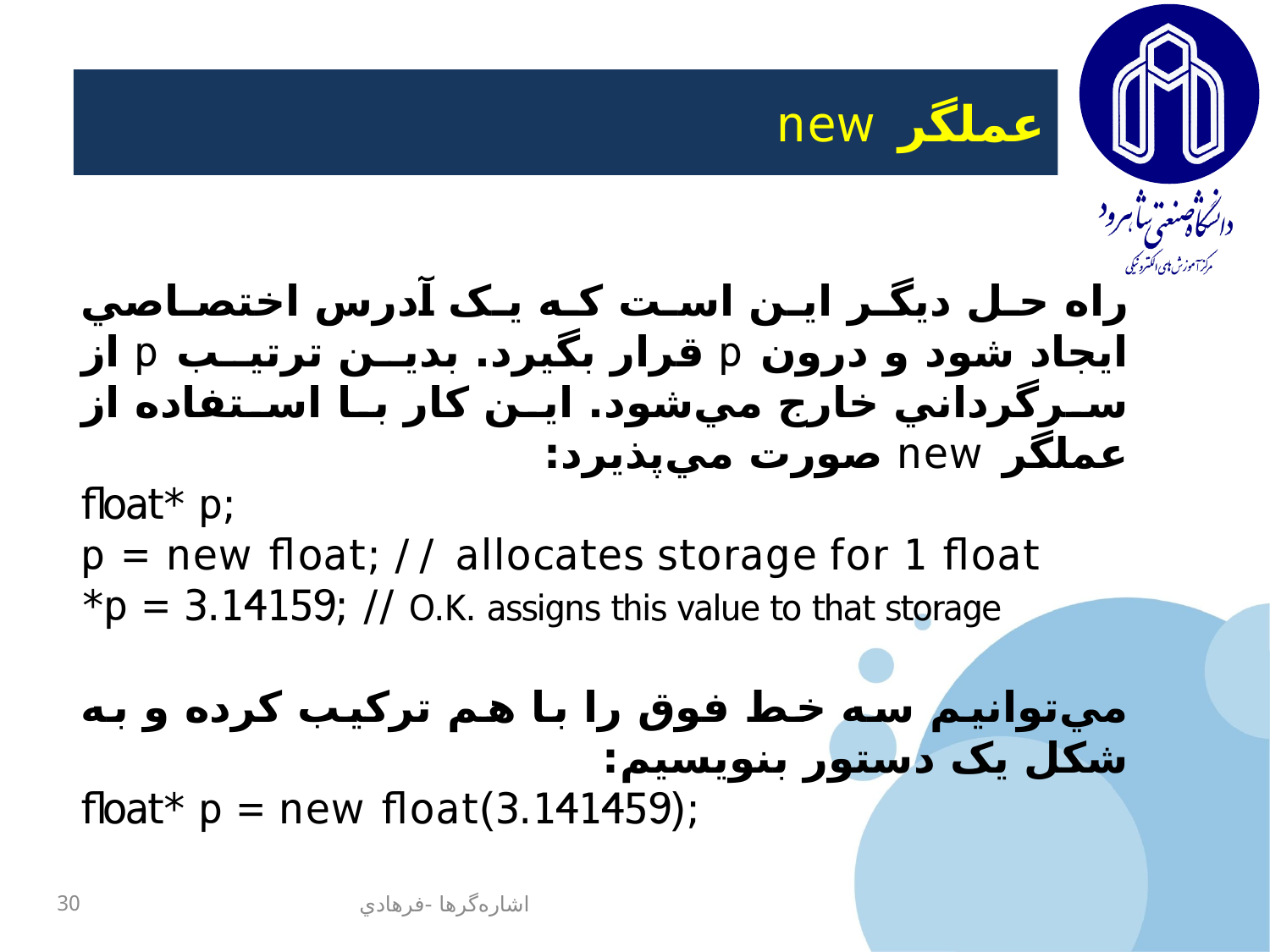

# عملگر new
راه حل ديگر اين است که يک آدرس اختصاصي ايجاد شود و درون p قرار بگيرد. بدين ترتيب p از سرگرداني خارج مي‌شود. اين کار با استفاده از عملگر new صورت مي‌پذيرد:
float* p;
p = new float; // allocates storage for 1 float
*p = 3.14159; // O.K. assigns this value to that storage

مي‌توانيم سه خط فوق را با هم ترکيب کرده و به شکل يک دستور بنويسيم:
float* p = new float(3.141459);
30
اشاره‌گرها -فرهادي